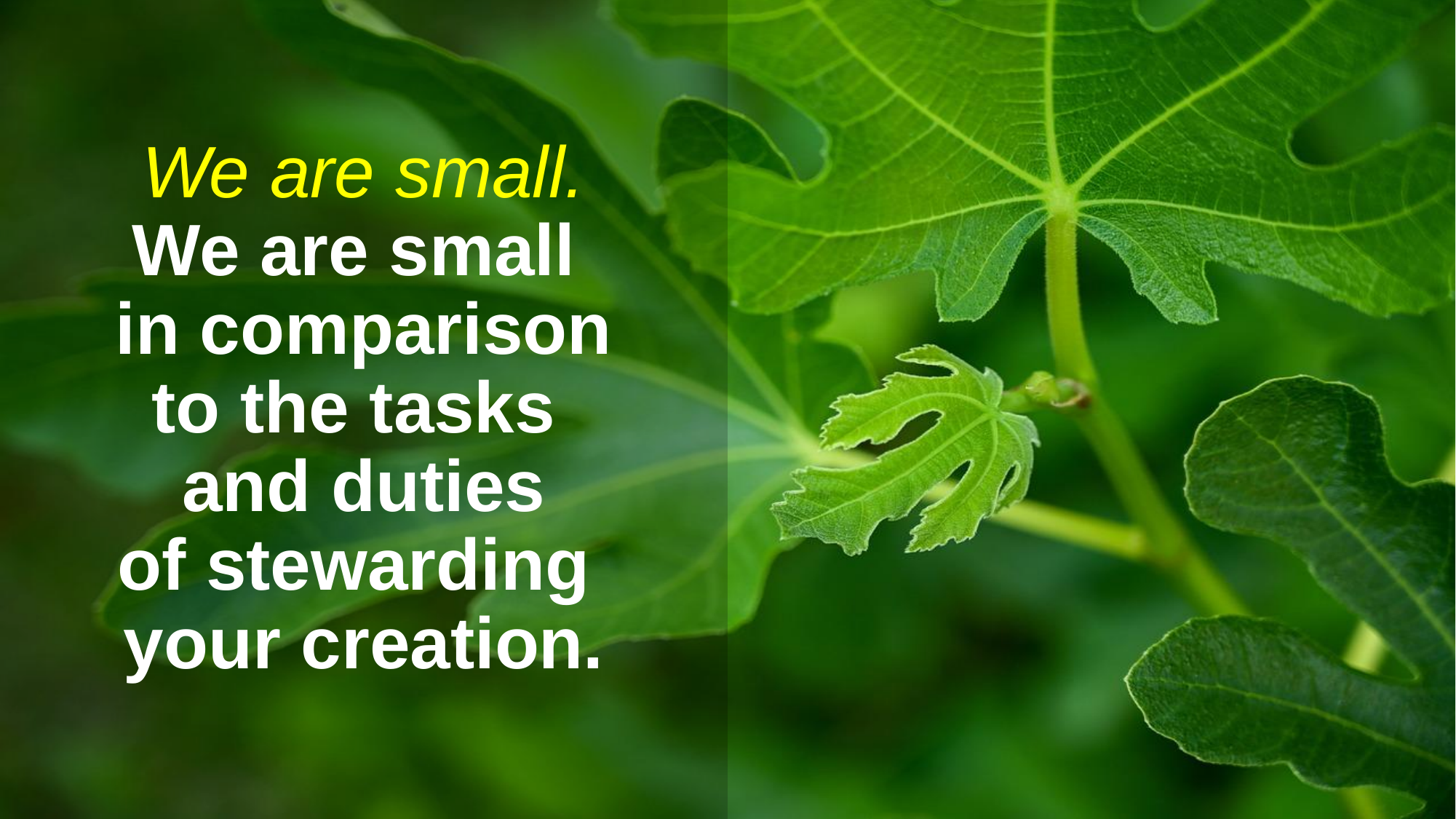

# We are small. We are small in comparison to the tasks and duties of stewarding your creation.